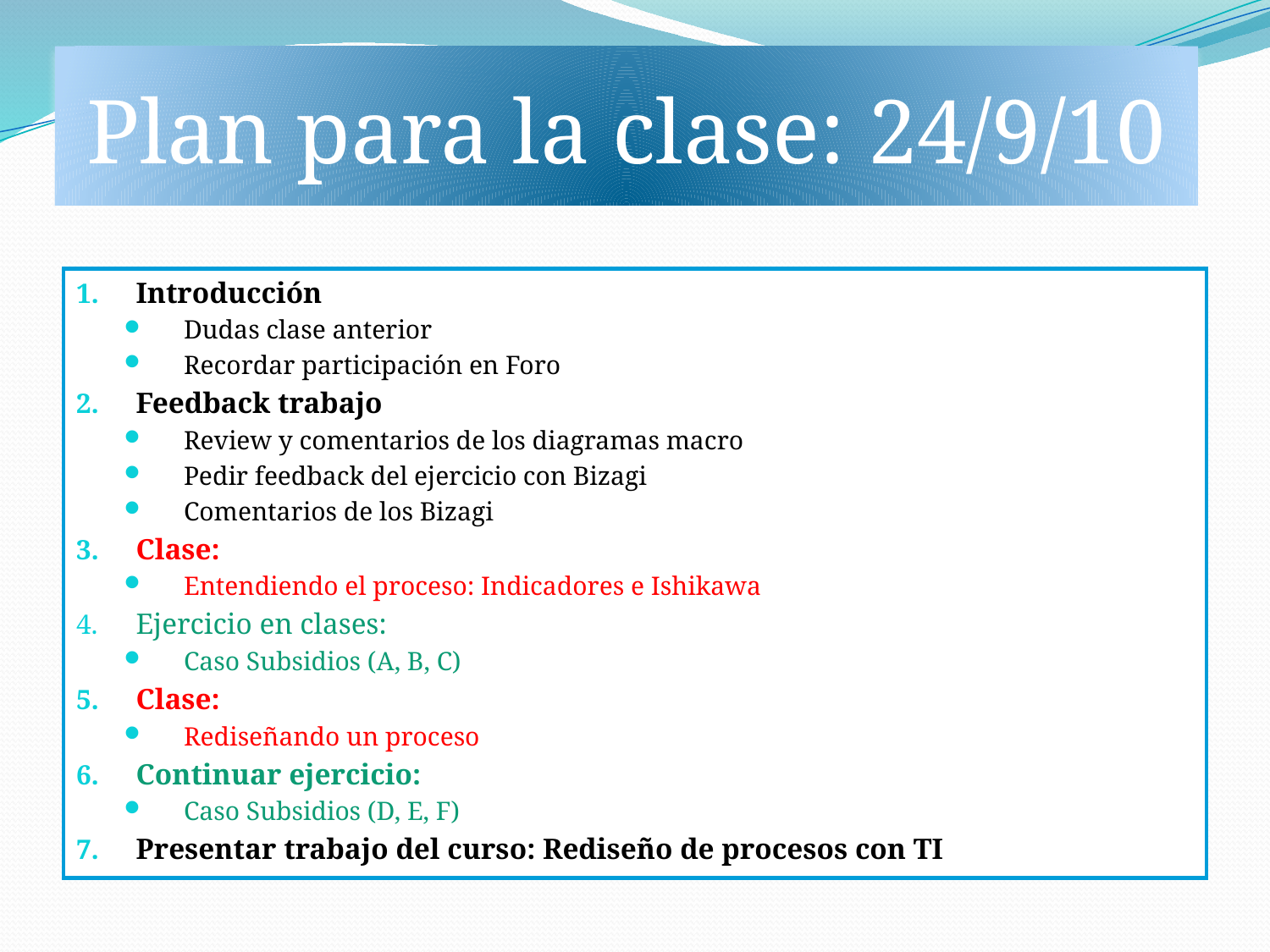

# Plan para la clase: 24/9/10
Introducción
Dudas clase anterior
Recordar participación en Foro
Feedback trabajo
Review y comentarios de los diagramas macro
Pedir feedback del ejercicio con Bizagi
Comentarios de los Bizagi
Clase:
Entendiendo el proceso: Indicadores e Ishikawa
Ejercicio en clases:
Caso Subsidios (A, B, C)
Clase:
Rediseñando un proceso
Continuar ejercicio:
Caso Subsidios (D, E, F)
Presentar trabajo del curso: Rediseño de procesos con TI